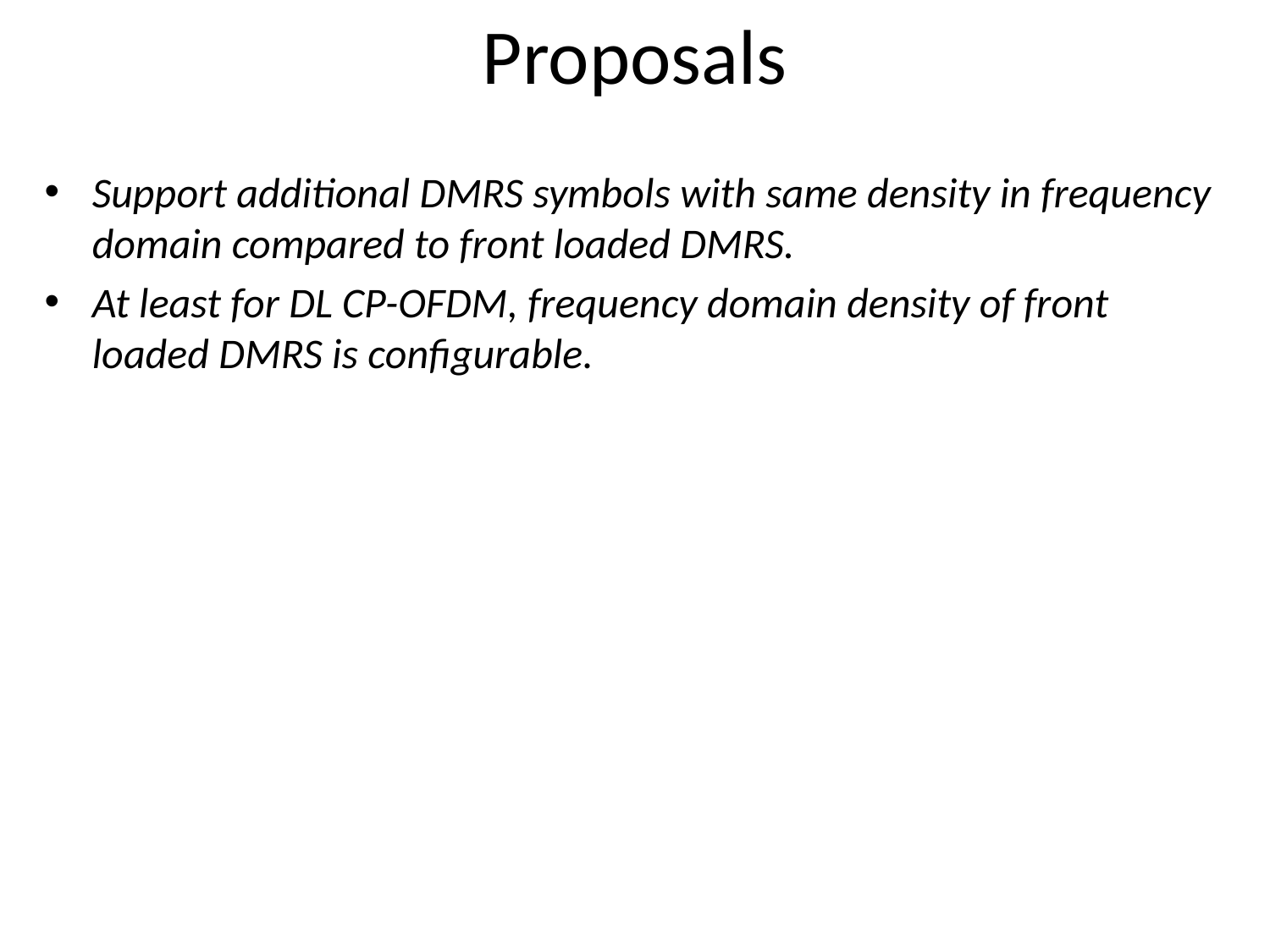

# Proposals
Support additional DMRS symbols with same density in frequency domain compared to front loaded DMRS.
At least for DL CP-OFDM, frequency domain density of front loaded DMRS is configurable.